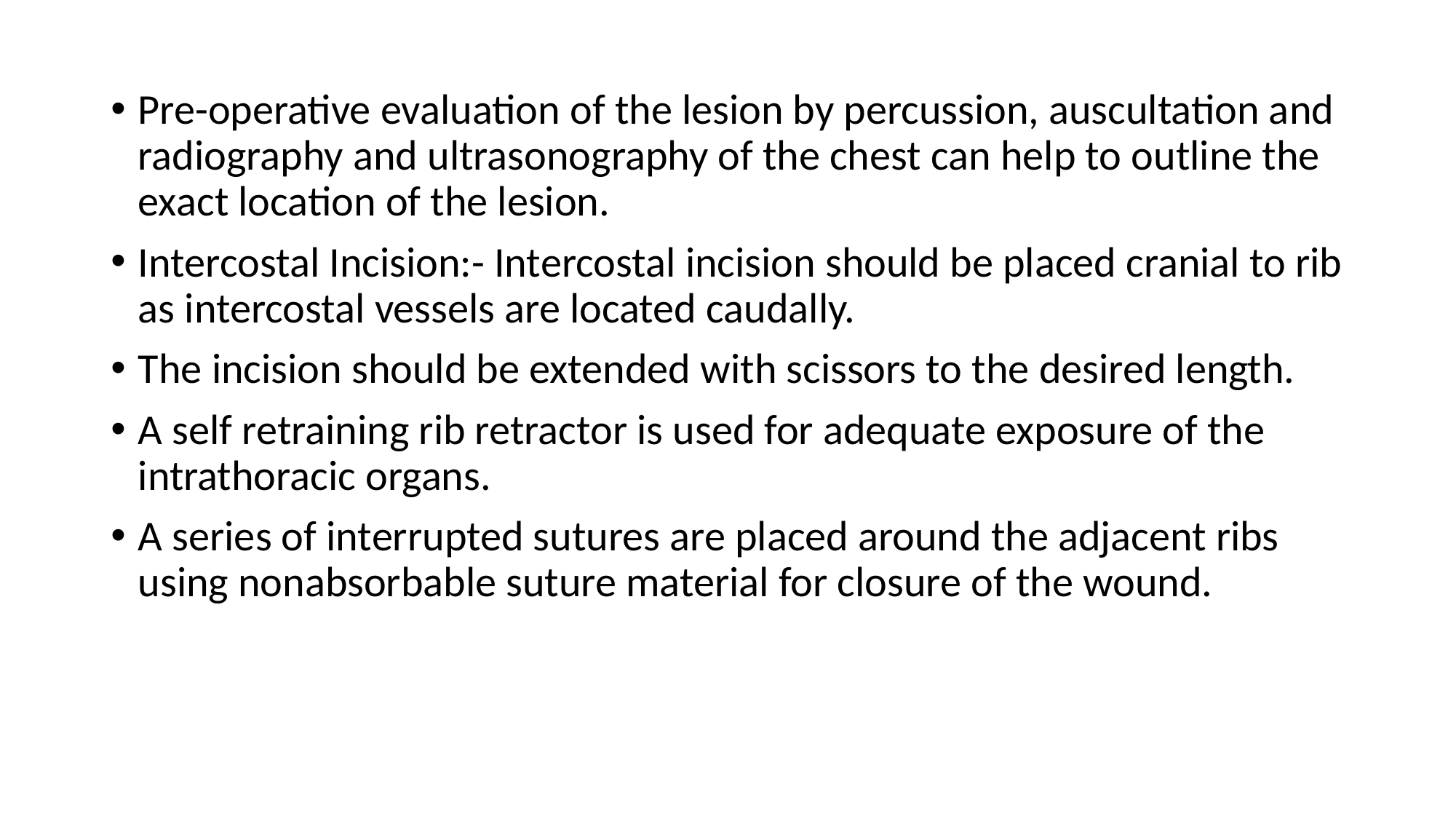

Pre-operative evaluation of the lesion by percussion, auscultation and radiography and ultrasonography of the chest can help to outline the exact location of the lesion.
Intercostal Incision:- Intercostal incision should be placed cranial to rib as intercostal vessels are located caudally.
The incision should be extended with scissors to the desired length.
A self retraining rib retractor is used for adequate exposure of the intrathoracic organs.
A series of interrupted sutures are placed around the adjacent ribs using nonabsorbable suture material for closure of the wound.